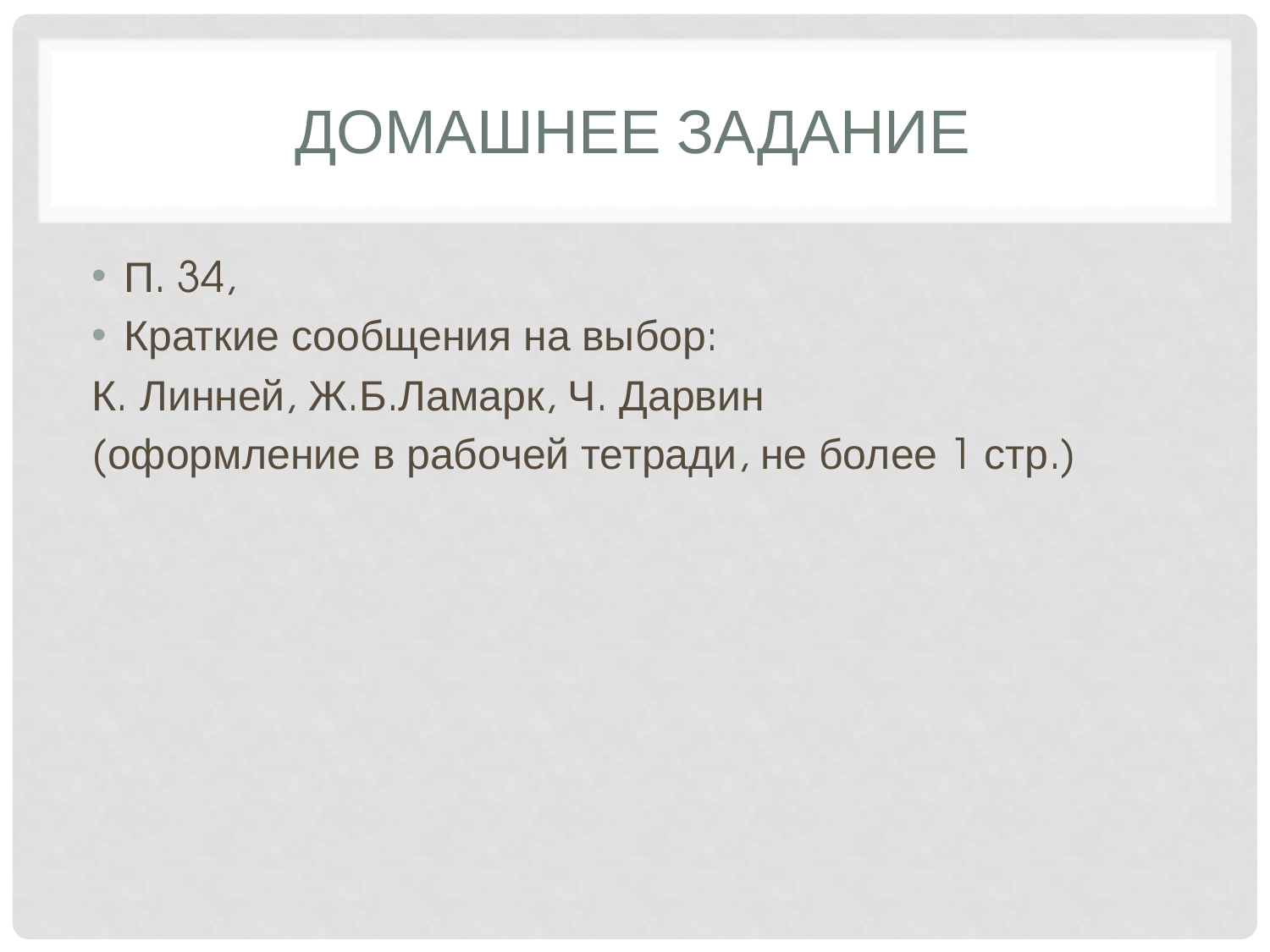

# Домашнее задание
П. 34,
Краткие сообщения на выбор:
К. Линней, Ж.Б.Ламарк, Ч. Дарвин
(оформление в рабочей тетради, не более 1 стр.)